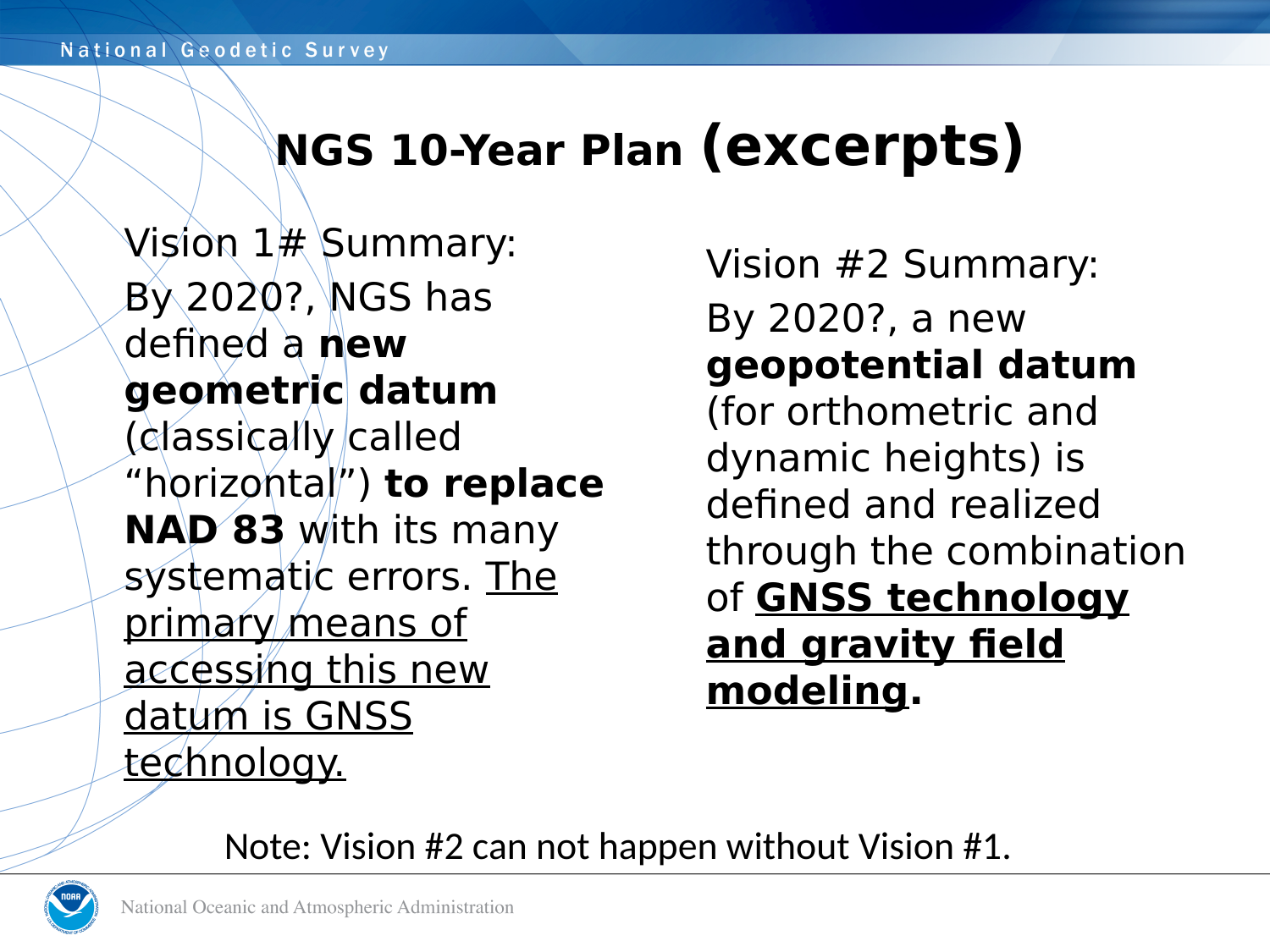

# NGS 10-Year Plan (excerpts)
	Vision 1# Summary:
	By 2020?, NGS has defined a new geometric datum (classically called “horizontal”) to replace NAD 83 with its many systematic errors. The primary means of accessing this new datum is GNSS technology.

	Vision #2 Summary:
	By 2020?, a new geopotential datum (for orthometric and dynamic heights) is defined and realized through the combination of GNSS technology and gravity field modeling.

Note: Vision #2 can not happen without Vision #1.